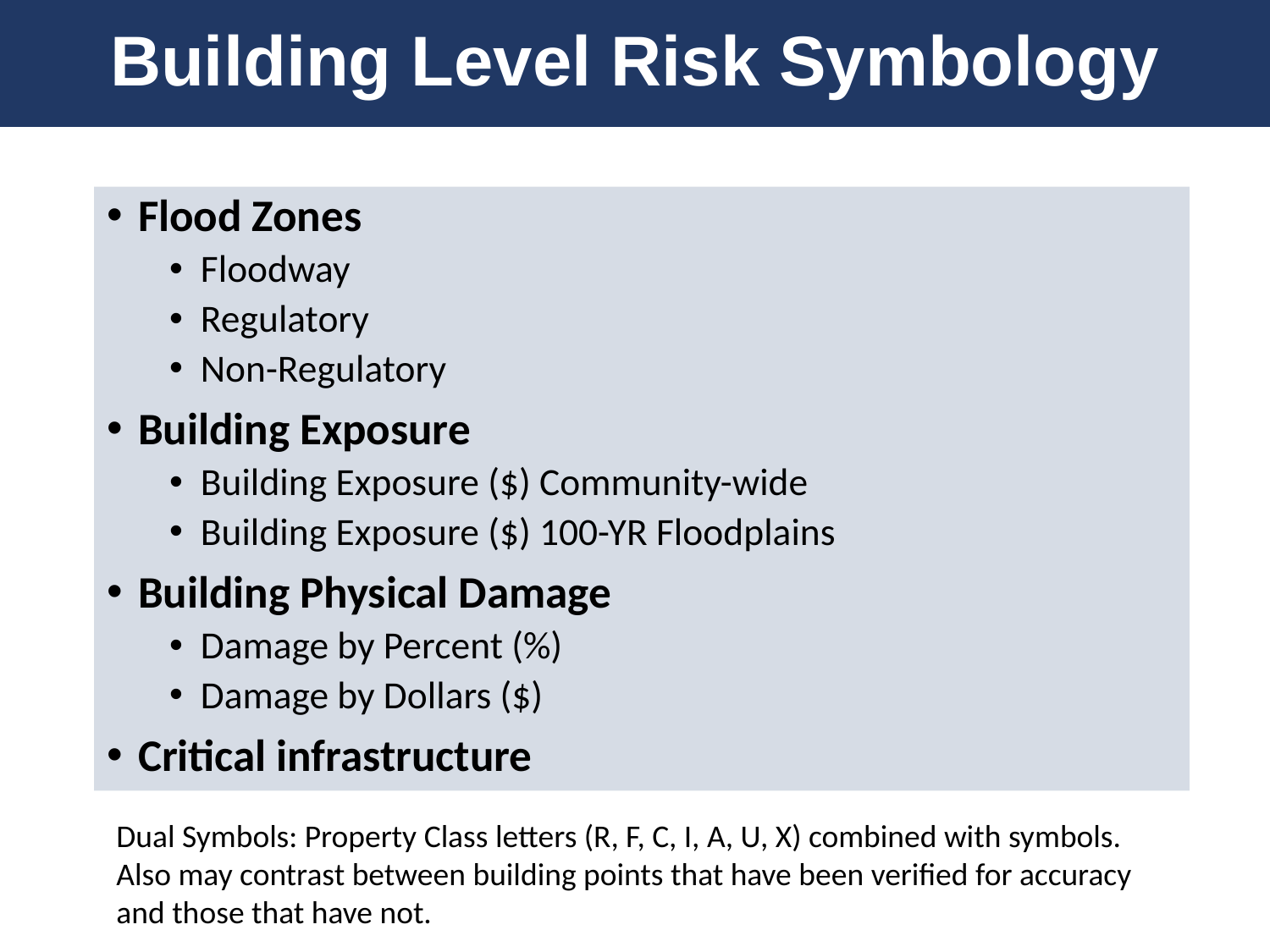

Building Level Risk Symbology
Flood Zones
Floodway
Regulatory
Non-Regulatory
Building Exposure
Building Exposure ($) Community-wide
Building Exposure ($) 100-YR Floodplains
Building Physical Damage
Damage by Percent (%)
Damage by Dollars ($)
Critical infrastructure
Dual Symbols: Property Class letters (R, F, C, I, A, U, X) combined with symbols.  Also may contrast between building points that have been verified for accuracy and those that have not.